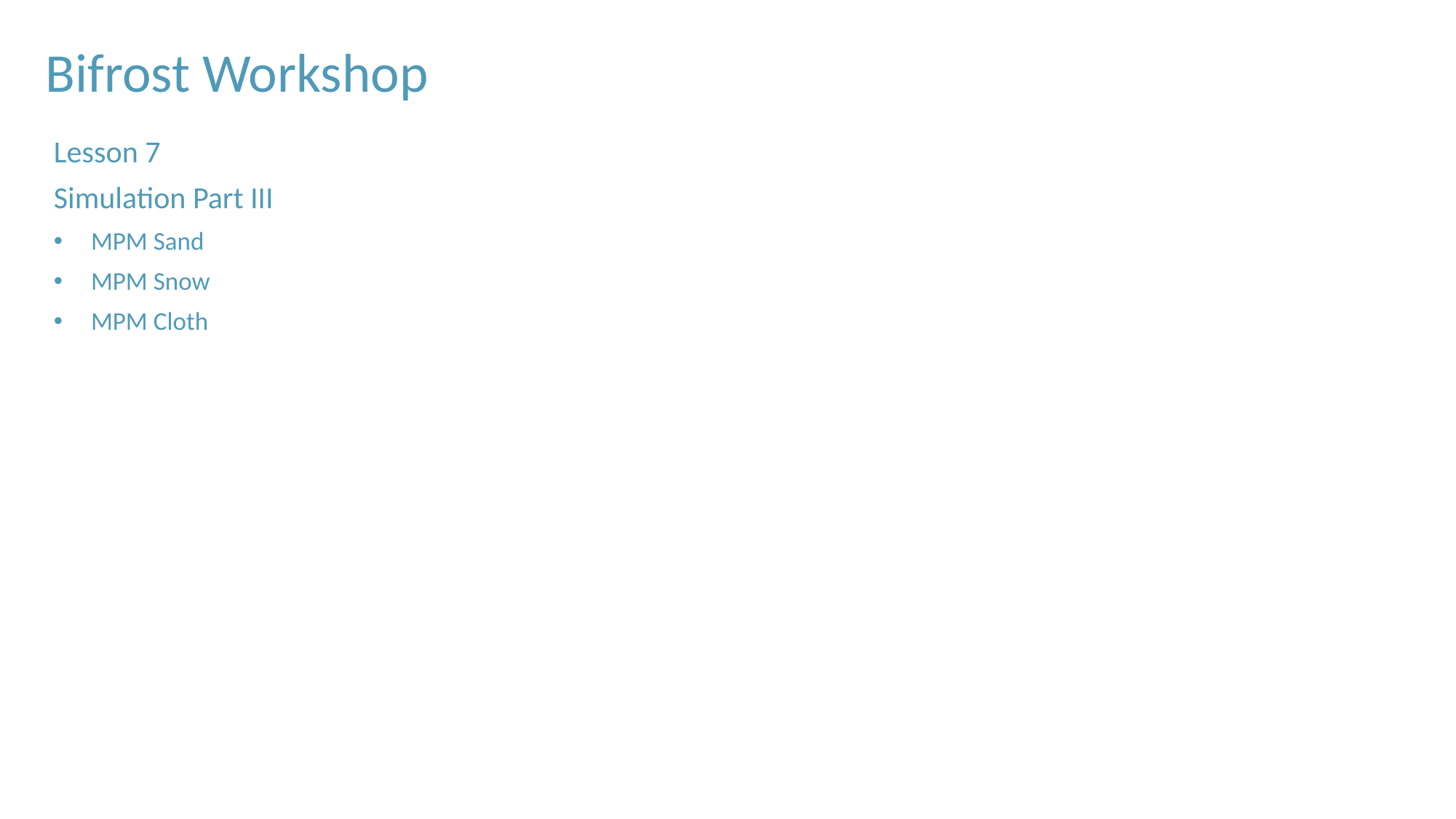

# Bifrost Workshop
Lesson 7
Simulation Part III
MPM Sand
MPM Snow
MPM Cloth